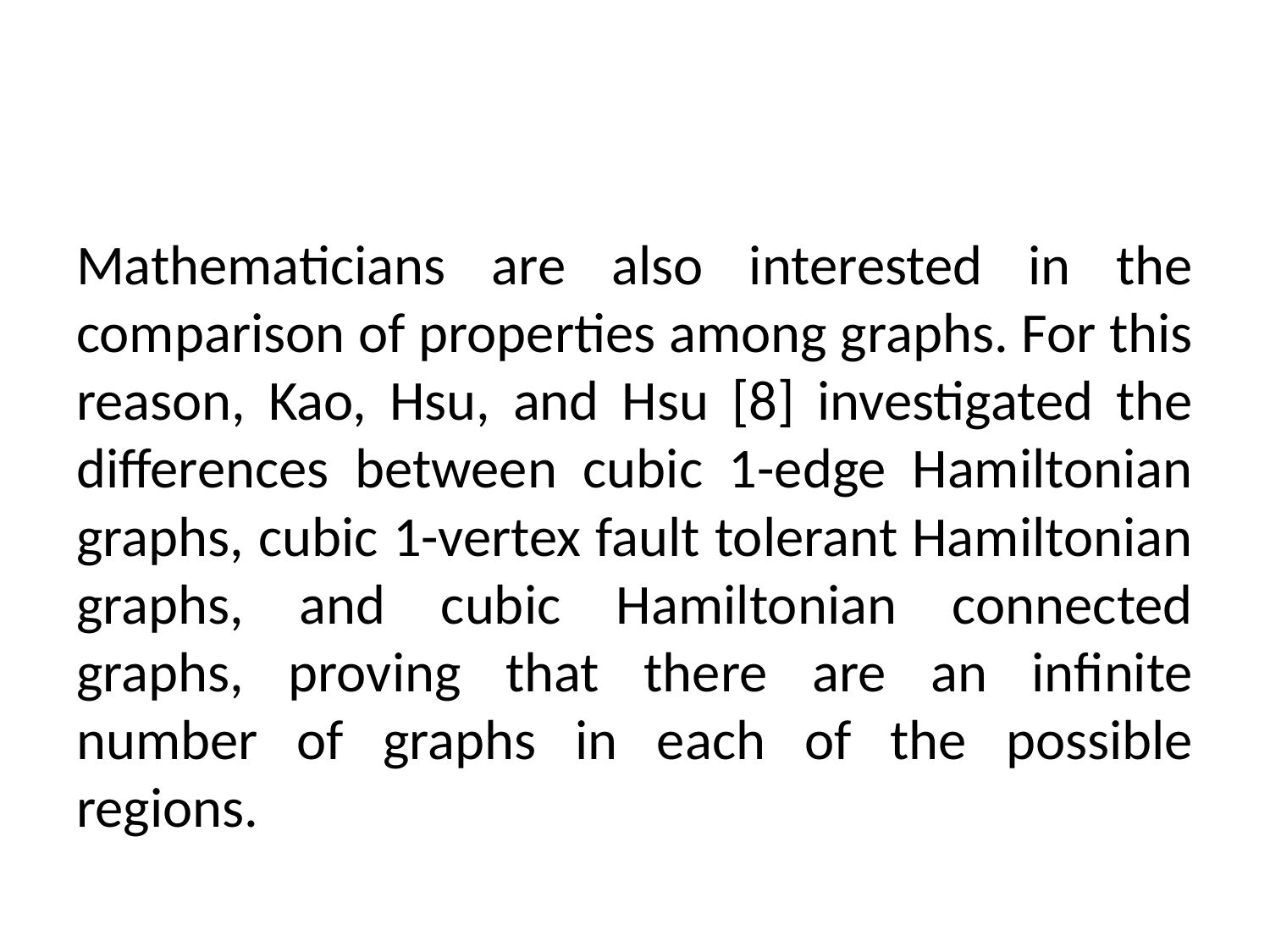

#
Mathematicians are also interested in the comparison of properties among graphs. For this reason, Kao, Hsu, and Hsu [8] investigated the differences between cubic 1-edge Hamiltonian graphs, cubic 1-vertex fault tolerant Hamiltonian graphs, and cubic Hamiltonian connected graphs, proving that there are an infinite number of graphs in each of the possible regions.